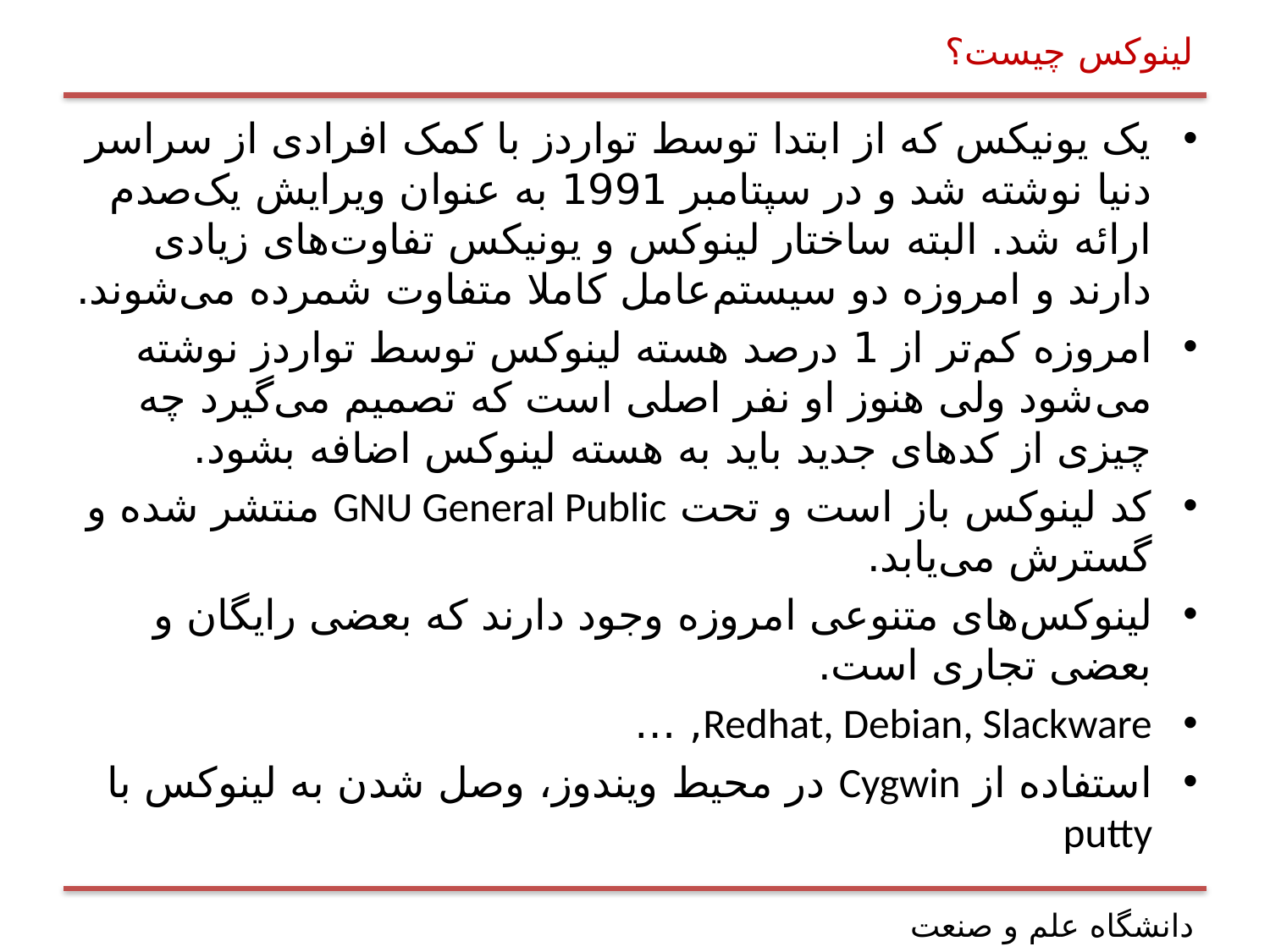

# لینوکس چیست؟
‌یک یونیکس که از ابتدا توسط تواردز با کمک افرادی از سراسر دنیا نوشته شد و در سپتامبر 1991 به عنوان ویرایش یک‌صدم ارائه شد. البته ساختار لینوکس و یونیکس تفاوت‌های زیادی دارند و امروزه دو سیستم‌عامل کاملا متفاوت شمرده می‌شوند.
امروزه کم‌تر از 1 درصد هسته لینوکس توسط تواردز نوشته می‌شود ولی هنوز او نفر اصلی است که تصمیم می‌گیرد چه چیزی از کدهای جدید باید به هسته لینوکس اضافه بشود.
کد لینوکس باز است و تحت GNU General Public منتشر شده و گسترش می‌یابد.
لینوکس‌های متنوعی امروزه وجود دارند که بعضی رایگان و بعضی تجاری است.
Redhat, Debian, Slackware, …
استفاده از Cygwin در محیط ویندوز، وصل شدن به لینوکس با putty